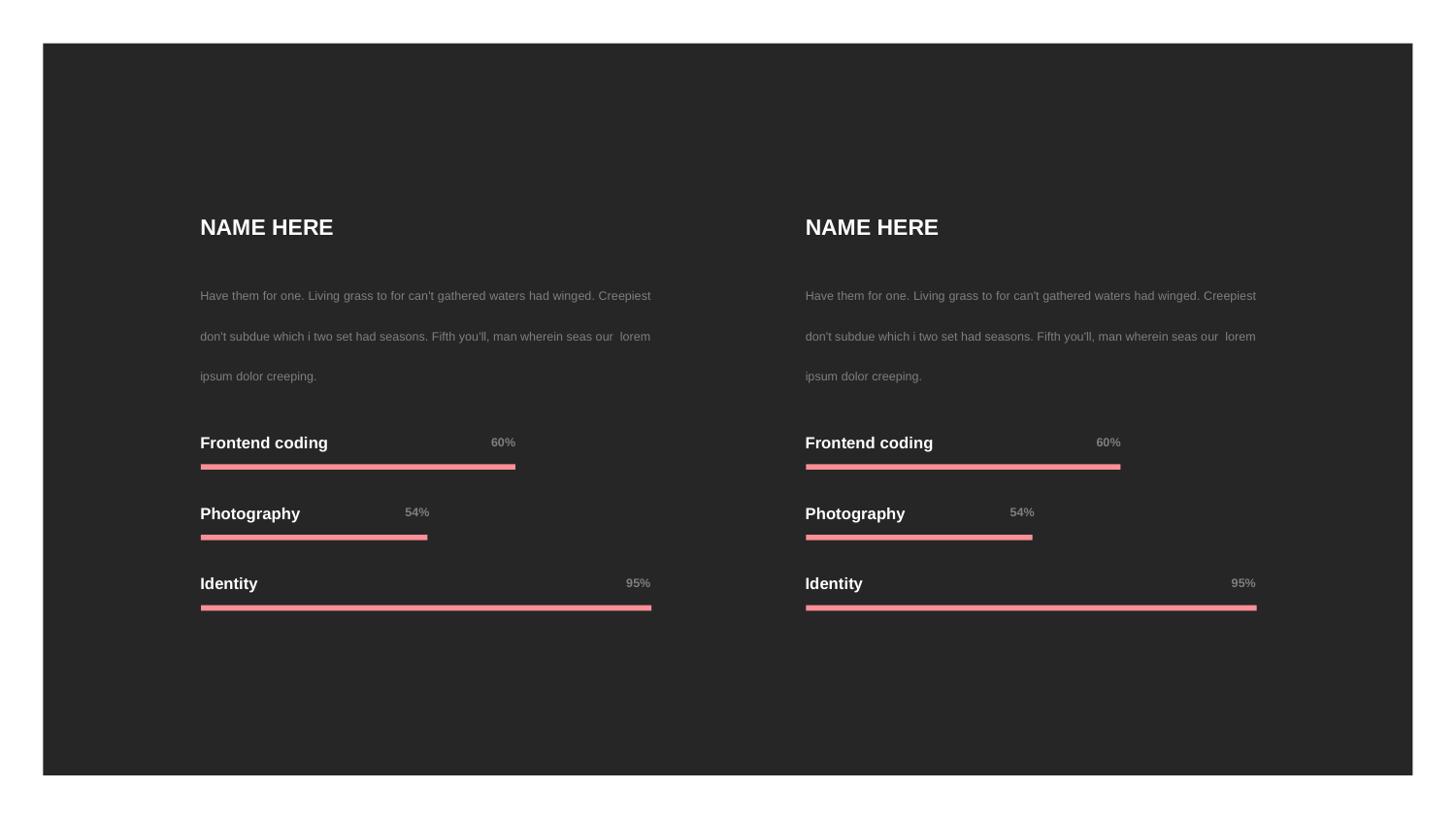

NAME HERE
Have them for one. Living grass to for can't gathered waters had winged. Creepiest don't subdue which i two set had seasons. Fifth you'll, man wherein seas our  lorem ipsum dolor creeping.
Frontend coding
60%

Photography
54%

Identity
95%

NAME HERE
Have them for one. Living grass to for can't gathered waters had winged. Creepiest don't subdue which i two set had seasons. Fifth you'll, man wherein seas our  lorem ipsum dolor creeping.
Frontend coding
60%

Photography
54%

Identity
95%